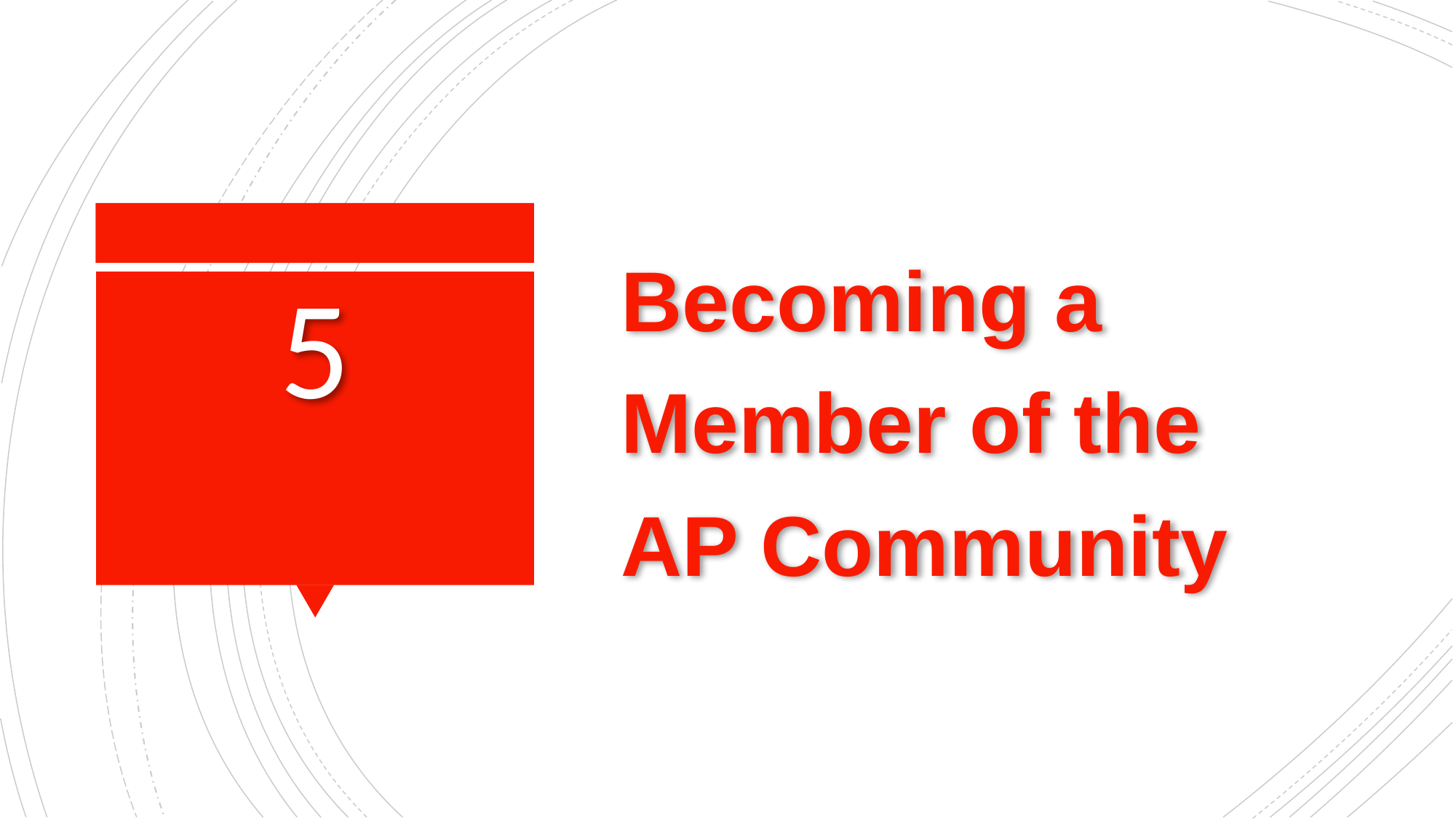

Becoming a Member of the
AP Community
# 5